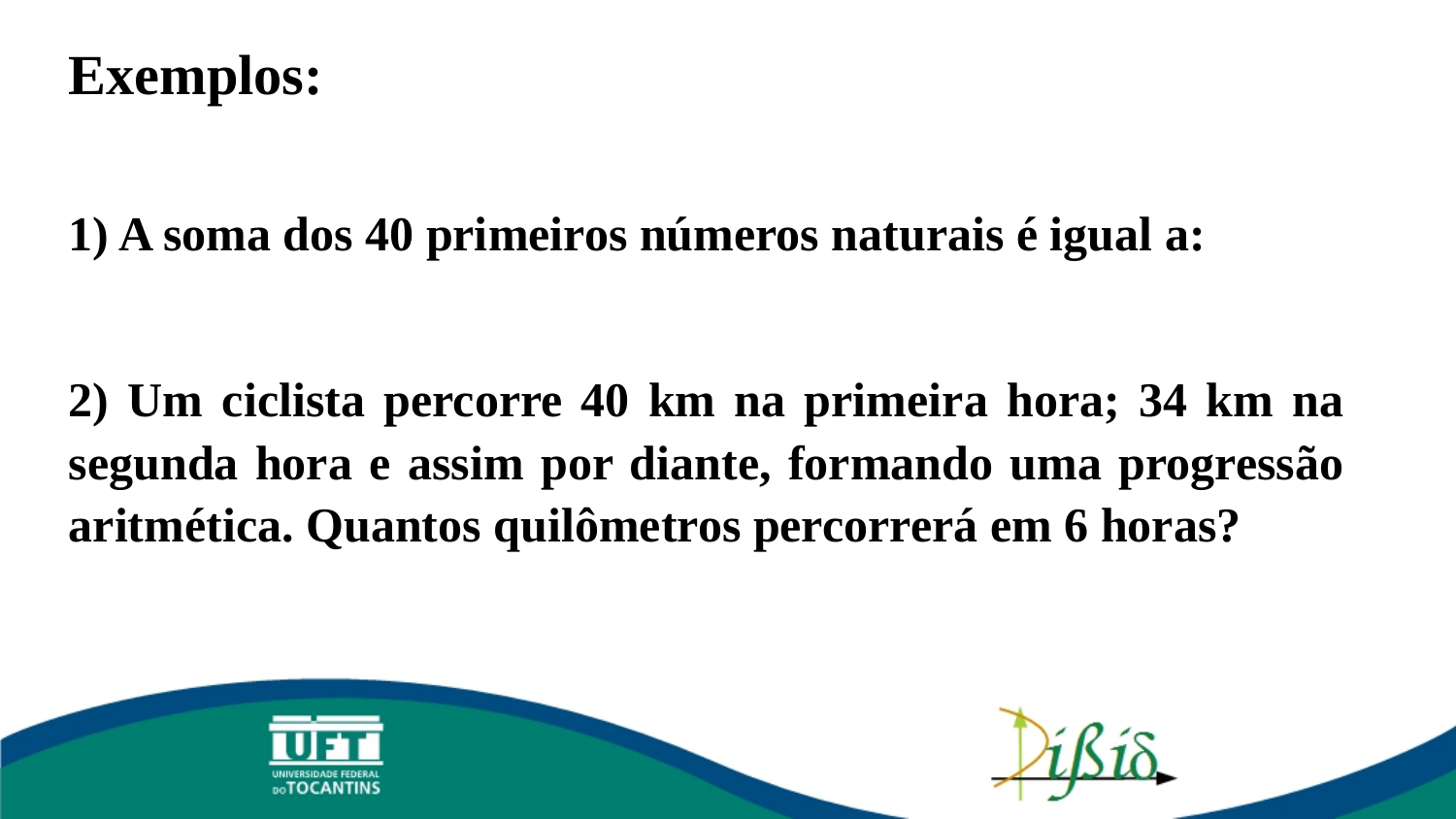

Exemplos:

1) A soma dos 40 primeiros números naturais é igual a:

2) Um ciclista percorre 40 km na primeira hora; 34 km na segunda hora e assim por diante, formando uma progressão aritmética. Quantos quilômetros percorrerá em 6 horas?